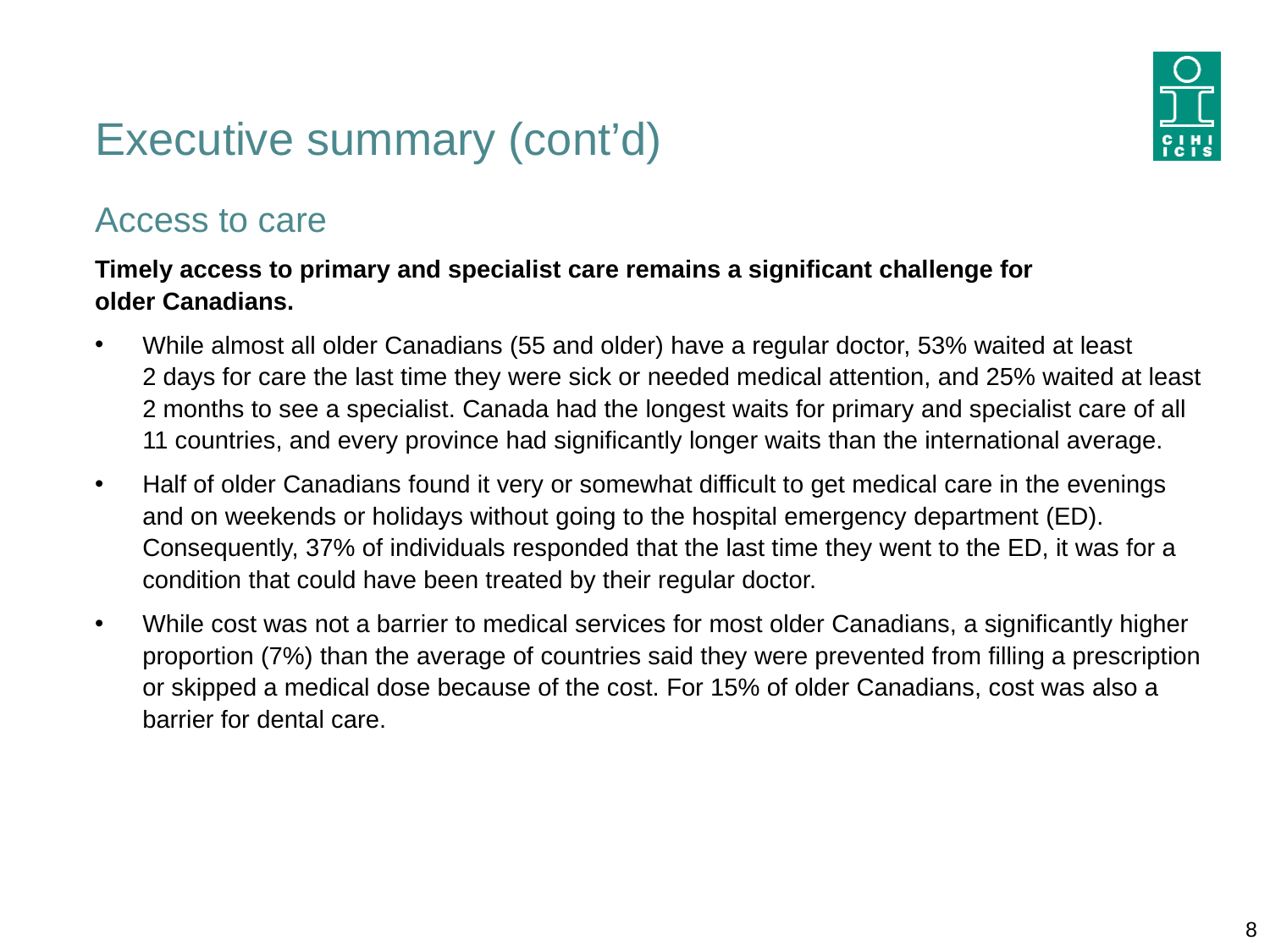

# Executive summary (cont’d)
Access to care
Timely access to primary and specialist care remains a significant challenge for
older Canadians.
While almost all older Canadians (55 and older) have a regular doctor, 53% waited at least
2 days for care the last time they were sick or needed medical attention, and 25% waited at least 2 months to see a specialist. Canada had the longest waits for primary and specialist care of all
11 countries, and every province had significantly longer waits than the international average.
Half of older Canadians found it very or somewhat difficult to get medical care in the evenings and on weekends or holidays without going to the hospital emergency department (ED). Consequently, 37% of individuals responded that the last time they went to the ED, it was for a condition that could have been treated by their regular doctor.
While cost was not a barrier to medical services for most older Canadians, a significantly higher proportion (7%) than the average of countries said they were prevented from filling a prescription or skipped a medical dose because of the cost. For 15% of older Canadians, cost was also a barrier for dental care.
8